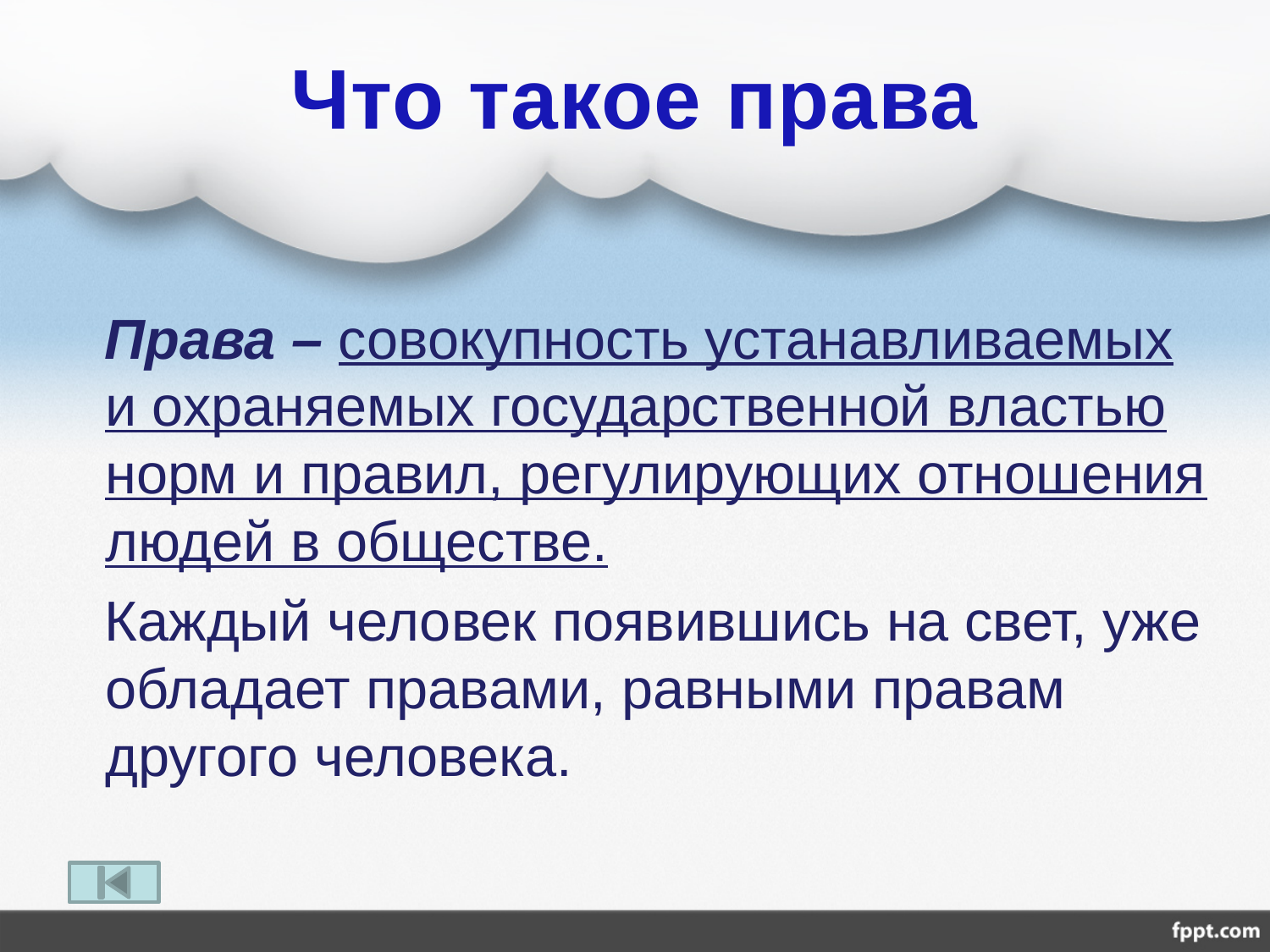

# Что такое права
   Права – совокупность устанавливаемых и охраняемых государственной властью норм и правил, регулирующих отношения людей в обществе.
   Каждый человек появившись на свет, уже обладает правами, равными правам другого человека.